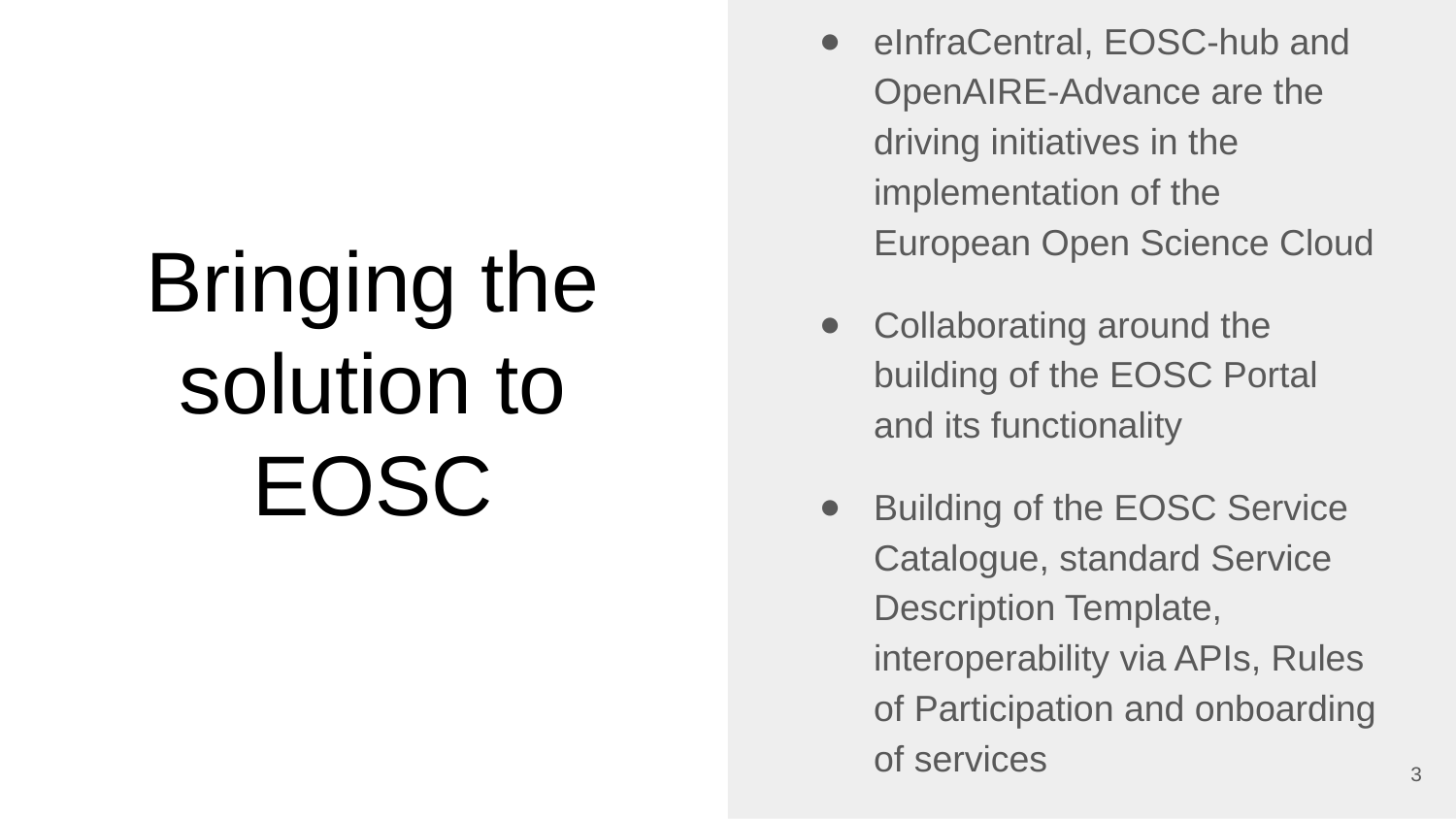

eInfraCentral, EOSC-hub and OpenAIRE-Advance are the driving initiatives in the implementation of the European Open Science Cloud
Collaborating around the building of the EOSC Portal and its functionality
Building of the EOSC Service Catalogue, standard Service Description Template, interoperability via APIs, Rules of Participation and onboarding of services
# Bringing the solution to EOSC
3